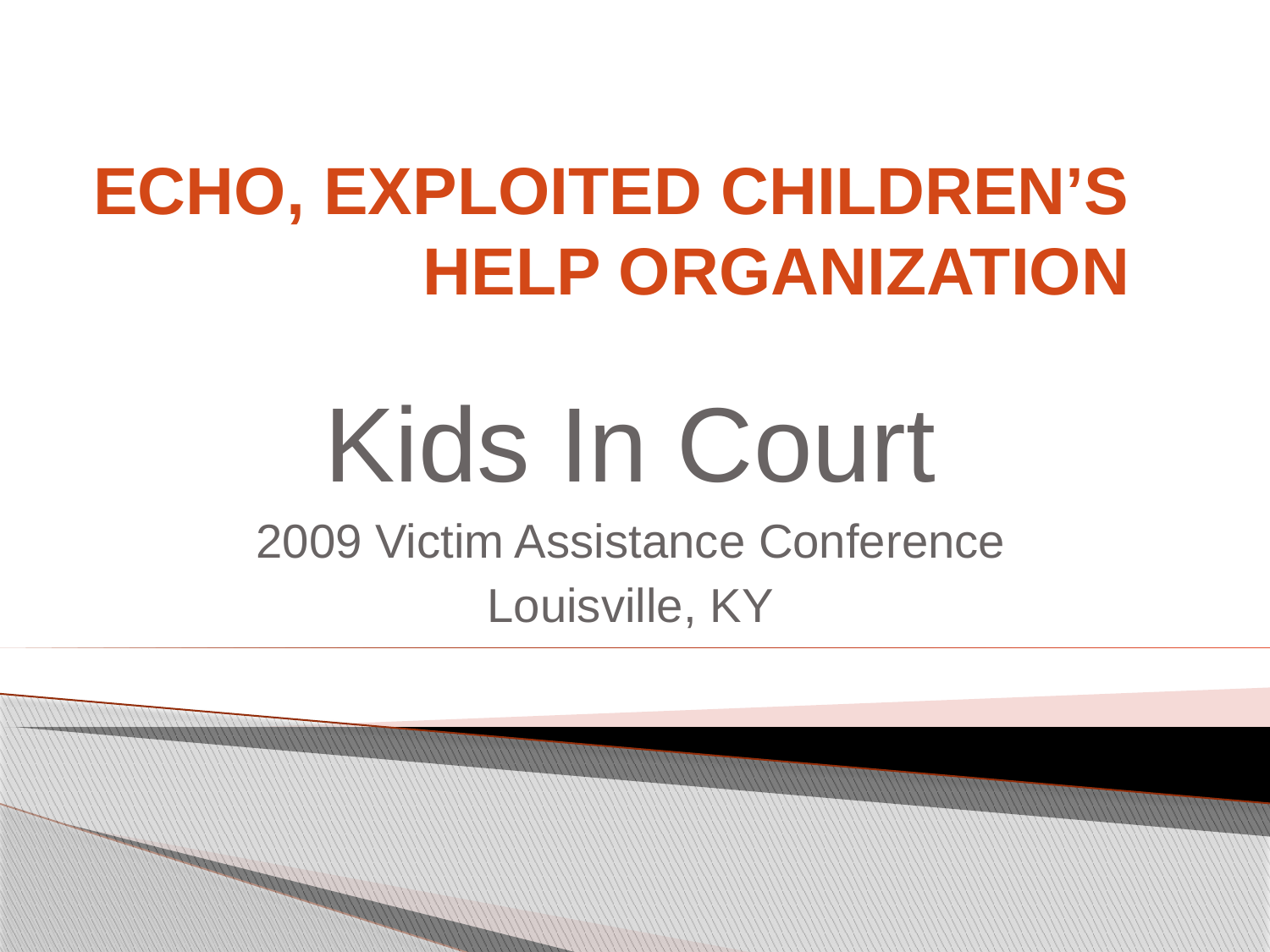

# ECHO, EXPLOITED Children’s help organization
Kids In Court
2009 Victim Assistance Conference
Louisville, KY